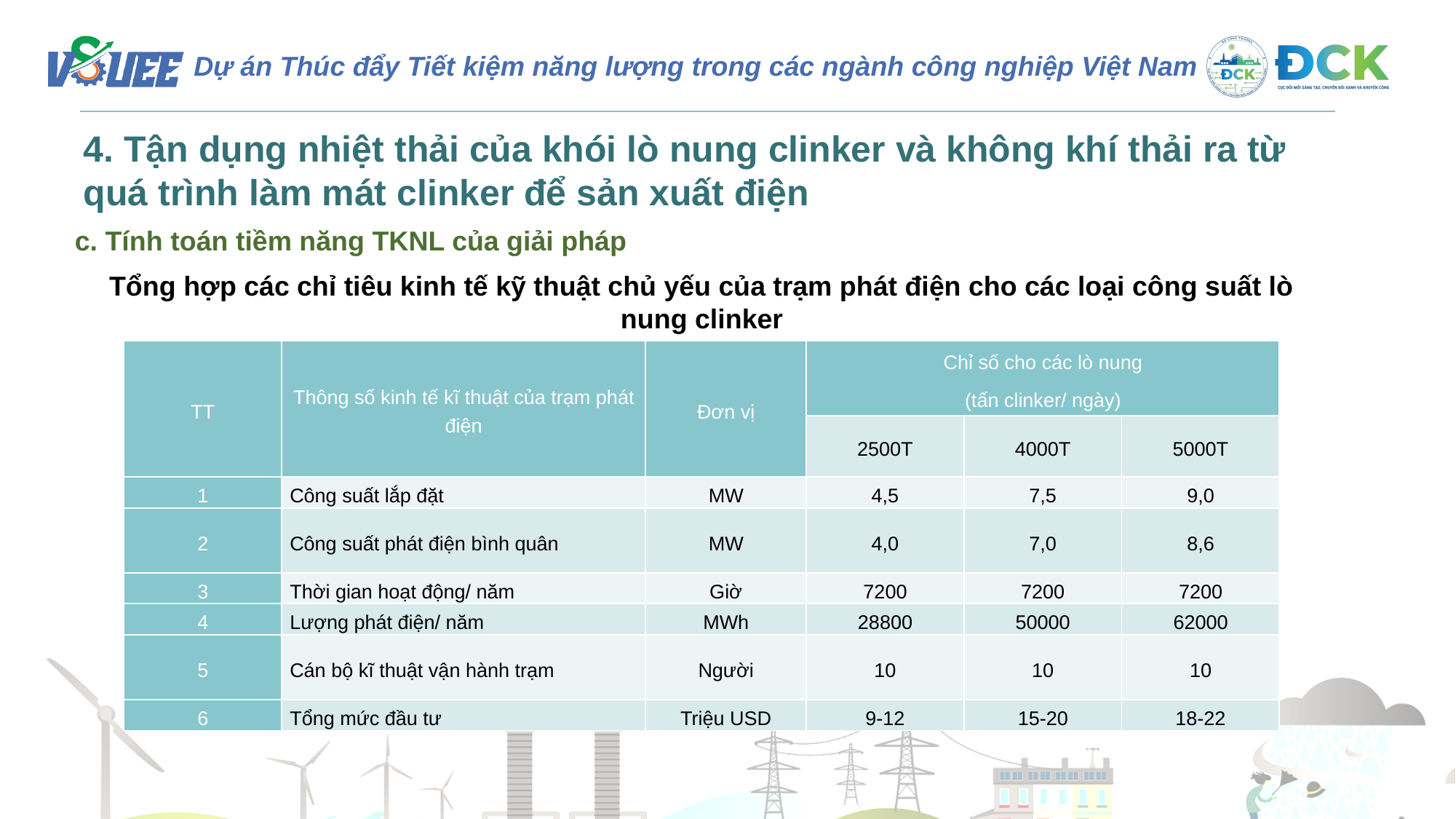

4. Tận dụng nhiệt thải của khói lò nung clinker và không khí thải ra từ quá trình làm mát clinker để sản xuất điện
c. Tính toán tiềm năng TKNL của giải pháp
Tổng hợp các chỉ tiêu kinh tế kỹ thuật chủ yếu của trạm phát điện cho các loại công suất lò nung clinker
| TT | Thông số kinh tế kĩ thuật của trạm phát điện | Đơn vị | Chỉ số cho các lò nung (tấn clinker/ ngày) |  |  |
| --- | --- | --- | --- | --- | --- |
|  |  |  | 2500T | 4000T | 5000T |
| 1 | Công suất lắp đặt | MW | 4,5 | 7,5 | 9,0 |
| 2 | Công suất phát điện bình quân | MW | 4,0 | 7,0 | 8,6 |
| 3 | Thời gian hoạt động/ năm | Giờ | 7200 | 7200 | 7200 |
| 4 | Lượng phát điện/ năm | MWh | 28800 | 50000 | 62000 |
| 5 | Cán bộ kĩ thuật vận hành trạm | Người | 10 | 10 | 10 |
| 6 | Tổng mức đầu tư | Triệu USD | 9-12 | 15-20 | 18-22 |